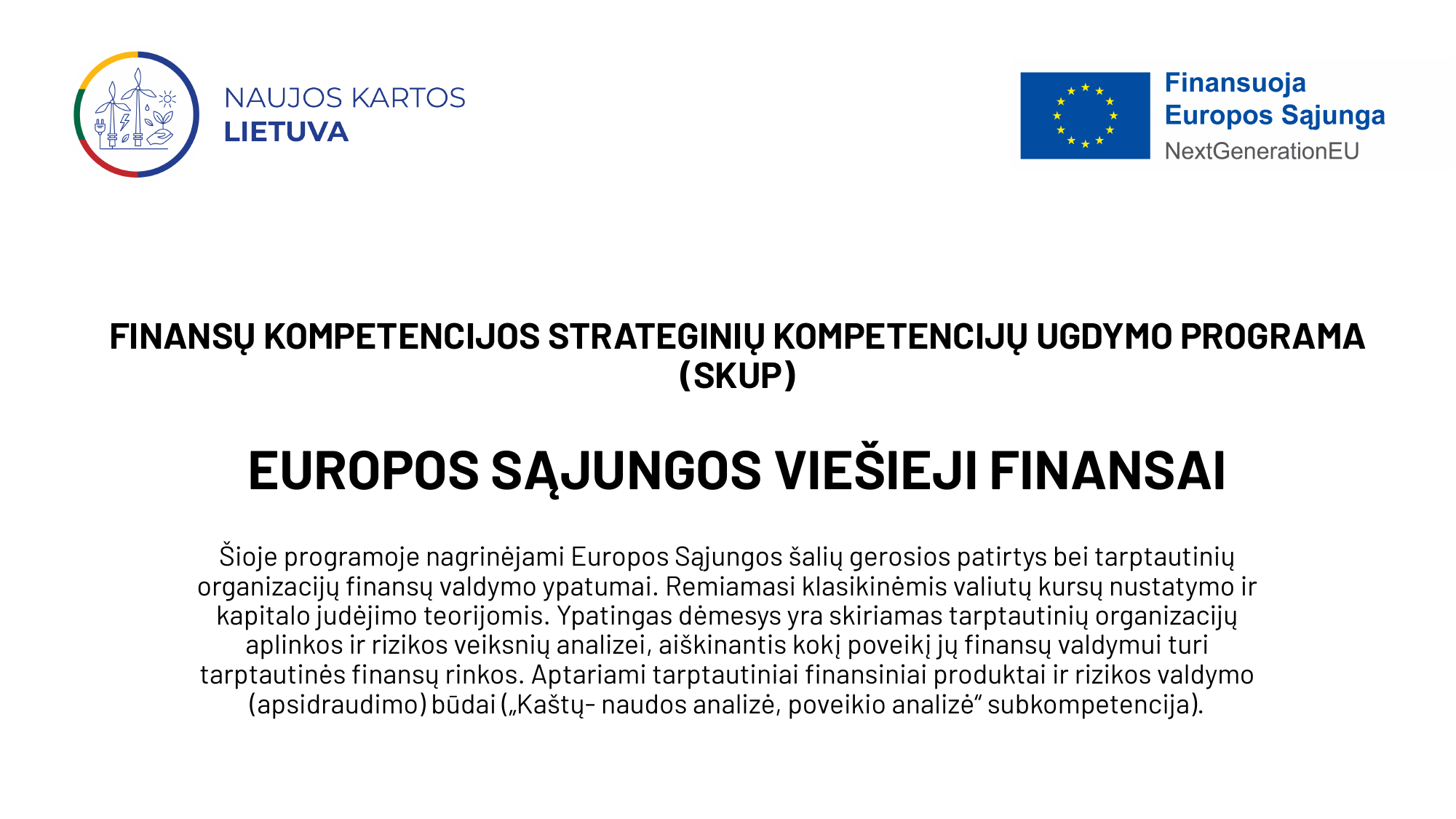

# FINANSŲ KOMPETENCIJOS STRATEGINIŲ KOMPETENCIJŲ UGDYMO PROGRAMA (SKUP) EUROPOS SĄJUNGOS VIEŠIEJI FINANSAI
Šioje programoje nagrinėjami Europos Sąjungos šalių gerosios patirtys bei tarptautinių organizacijų finansų valdymo ypatumai. Remiamasi klasikinėmis valiutų kursų nustatymo ir kapitalo judėjimo teorijomis. Ypatingas dėmesys yra skiriamas tarptautinių organizacijų aplinkos ir rizikos veiksnių analizei, aiškinantis kokį poveikį jų finansų valdymui turi tarptautinės finansų rinkos. Aptariami tarptautiniai finansiniai produktai ir rizikos valdymo (apsidraudimo) būdai („Kaštų- naudos analizė, poveikio analizė“ subkompetencija).